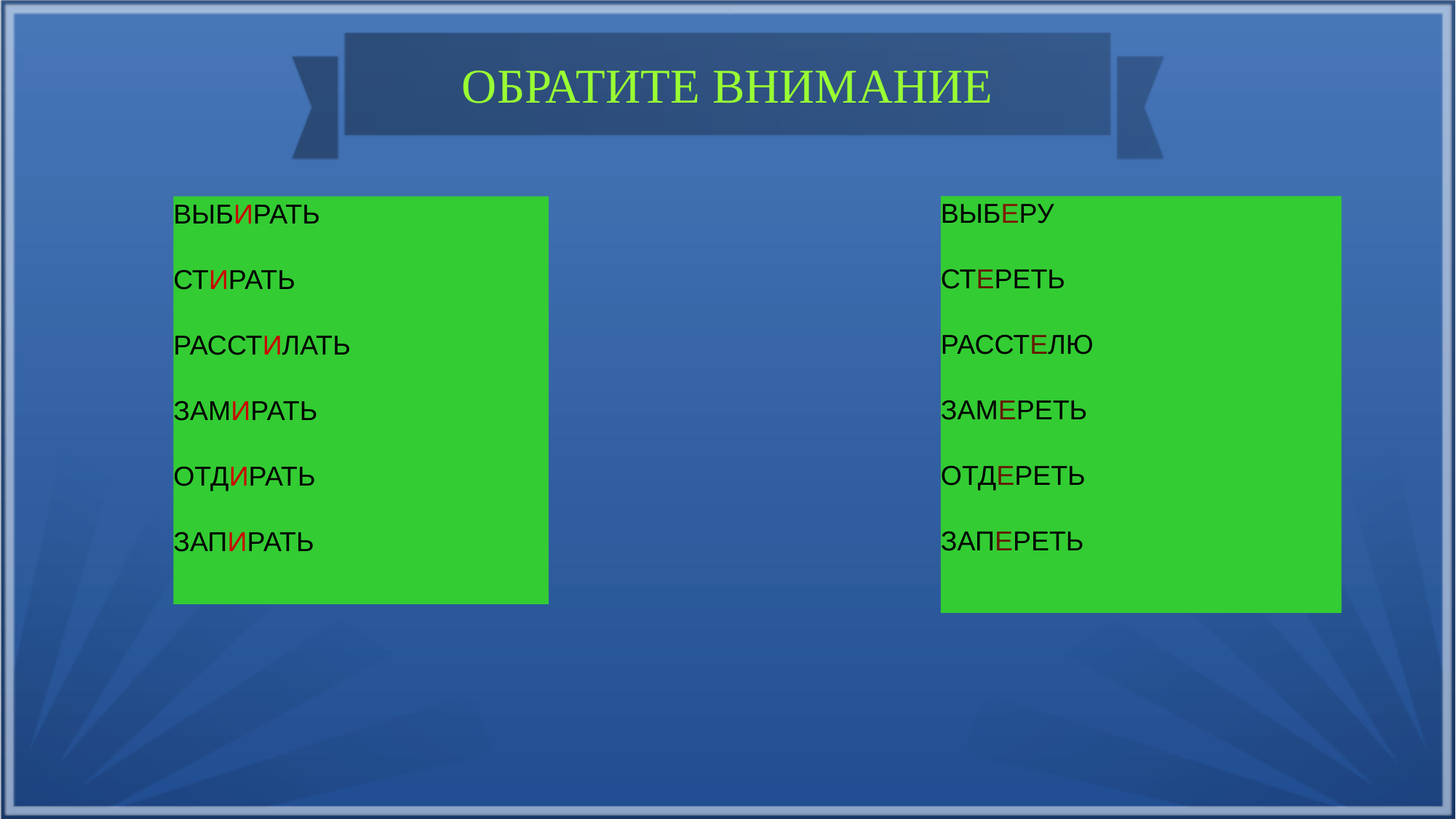

ОБРАТИТЕ ВНИМАНИЕ
ВЫБИРАТЬ

СТИРАТЬ

РАССТИЛАТЬ

ЗАМИРАТЬ

ОТДИРАТЬ

ЗАПИРАТЬ
ВЫБЕРУ

СТЕРЕТЬ

РАССТЕЛЮ

ЗАМЕРЕТЬ

ОТДЕРЕТЬ

ЗАПЕРЕТЬ